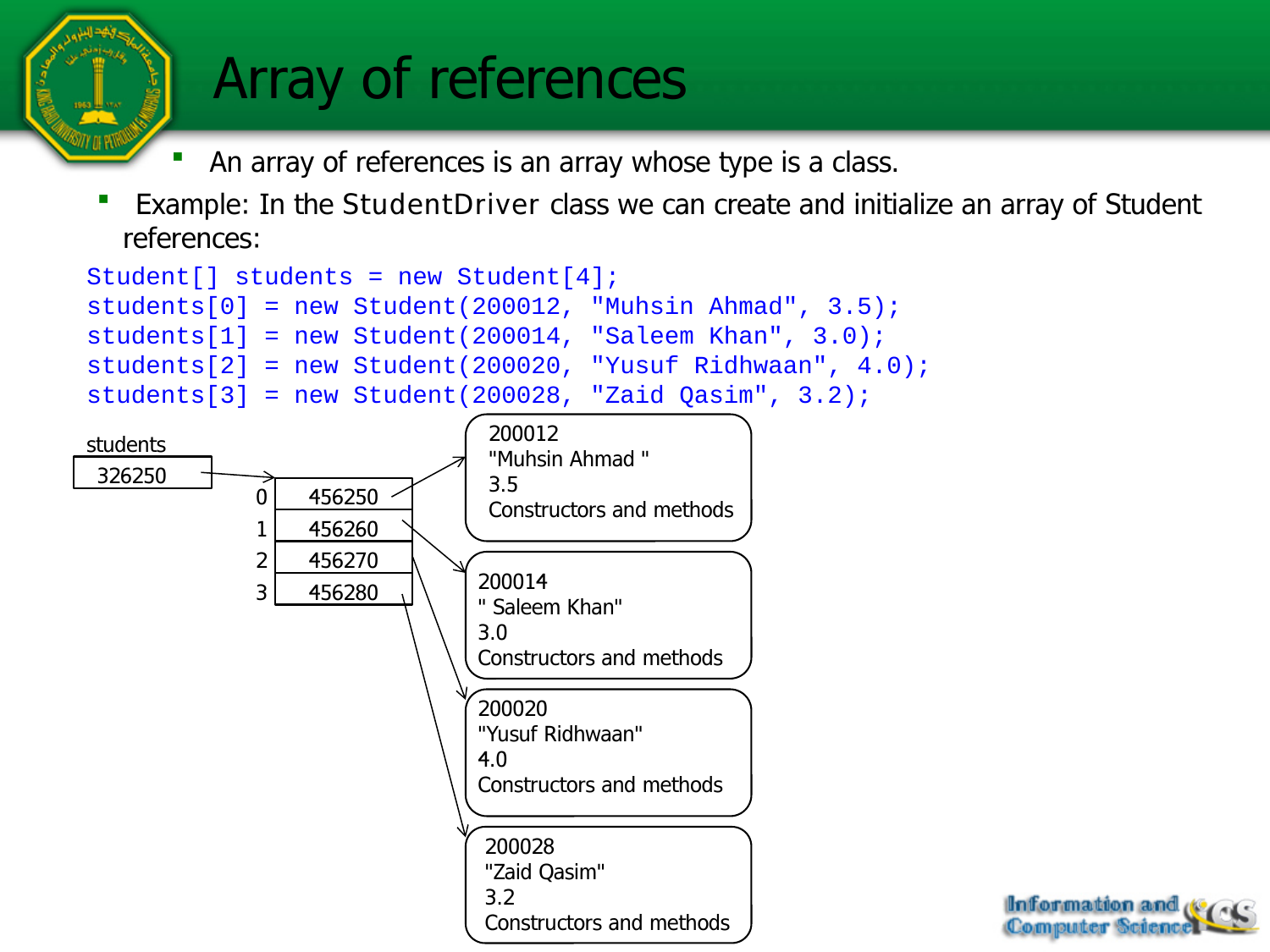

# Array of references
 An array of references is an array whose type is a class.
 Example: In the StudentDriver class we can create and initialize an array of Student
   references:
Student[] students = new Student[4];
students[0] = new Student(200012, "Muhsin Ahmad", 3.5);
students[1] = new Student(200014, "Saleem Khan", 3.0);
students[2] = new Student(200020, "Yusuf Ridhwaan", 4.0);
students[3] = new Student(200028, "Zaid Qasim", 3.2);

200012
"Muhsin Ahmad "
3.5
Constructors and methods
students

0
456250
1

456260
2
456270
3

456280

200014
" Saleem Khan"
3.0
Constructors and methods
200020
"Yusuf Ridhwaan"
4.0
Constructors and methods

200028
"Zaid Qasim"
3.2
Constructors and methods

326250